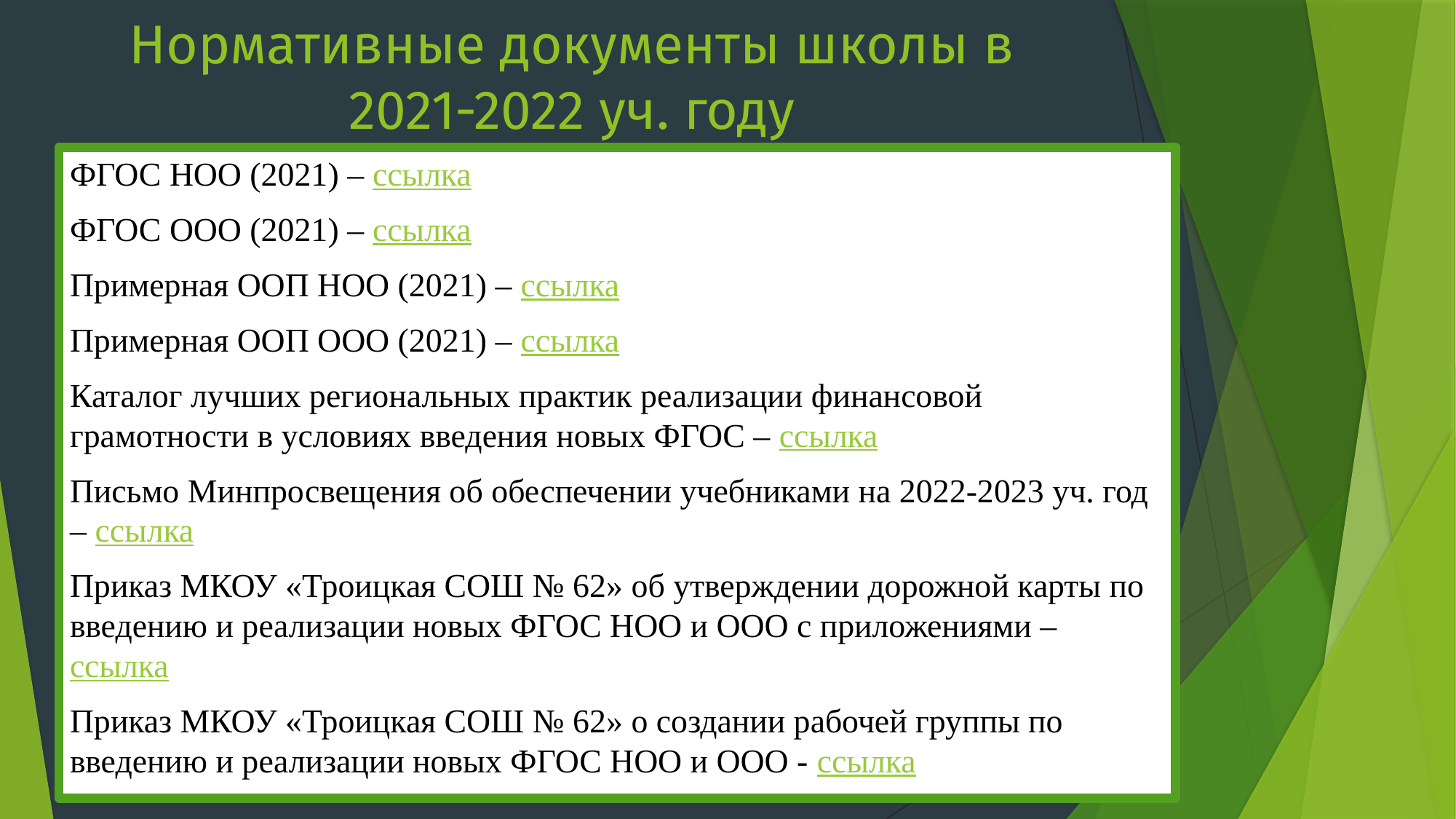

# Нормативные документы школы в 2021-2022 уч. году
ФГОС НОО (2021) – ссылка
ФГОС ООО (2021) – ссылка
Примерная ООП НОО (2021) – ссылка
Примерная ООП ООО (2021) – ссылка
Каталог лучших региональных практик реализации финансовой грамотности в условиях введения новых ФГОС – ссылка
Письмо Минпросвещения об обеспечении учебниками на 2022-2023 уч. год – ссылка
Приказ МКОУ «Троицкая СОШ № 62» об утверждении дорожной карты по введению и реализации новых ФГОС НОО и ООО с приложениями – ссылка
Приказ МКОУ «Троицкая СОШ № 62» о создании рабочей группы по введению и реализации новых ФГОС НОО и ООО - ссылка